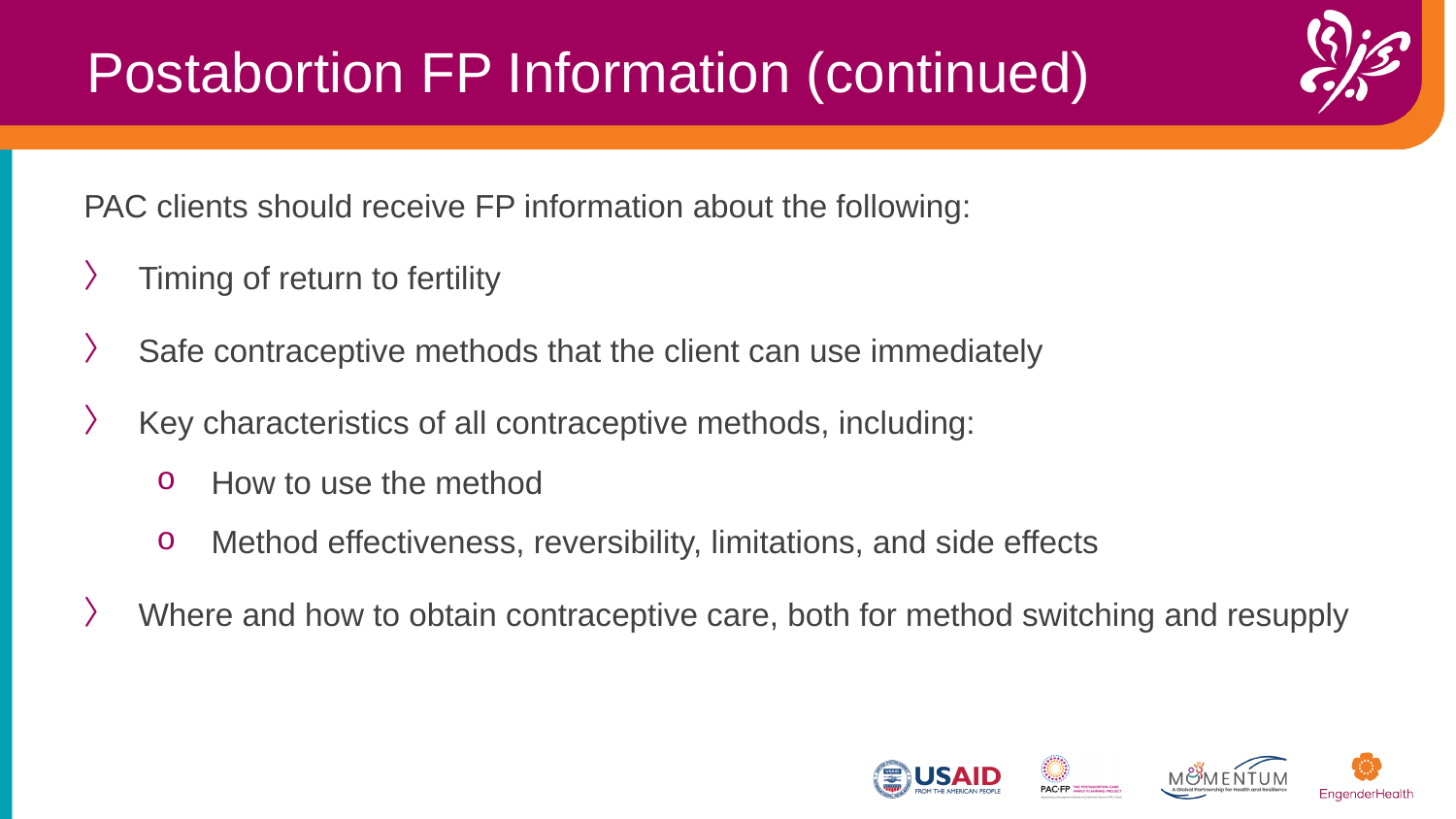

Postabortion FP Information (continued)
PAC clients should receive FP information about the following:​
Timing of return to fertility
Safe contraceptive methods that the client can use immediately
Key characteristics of all contraceptive methods, including:
How to use the method
Method effectiveness, reversibility, limitations, and side effects
Where and how to obtain contraceptive care, both for method switching and resupply